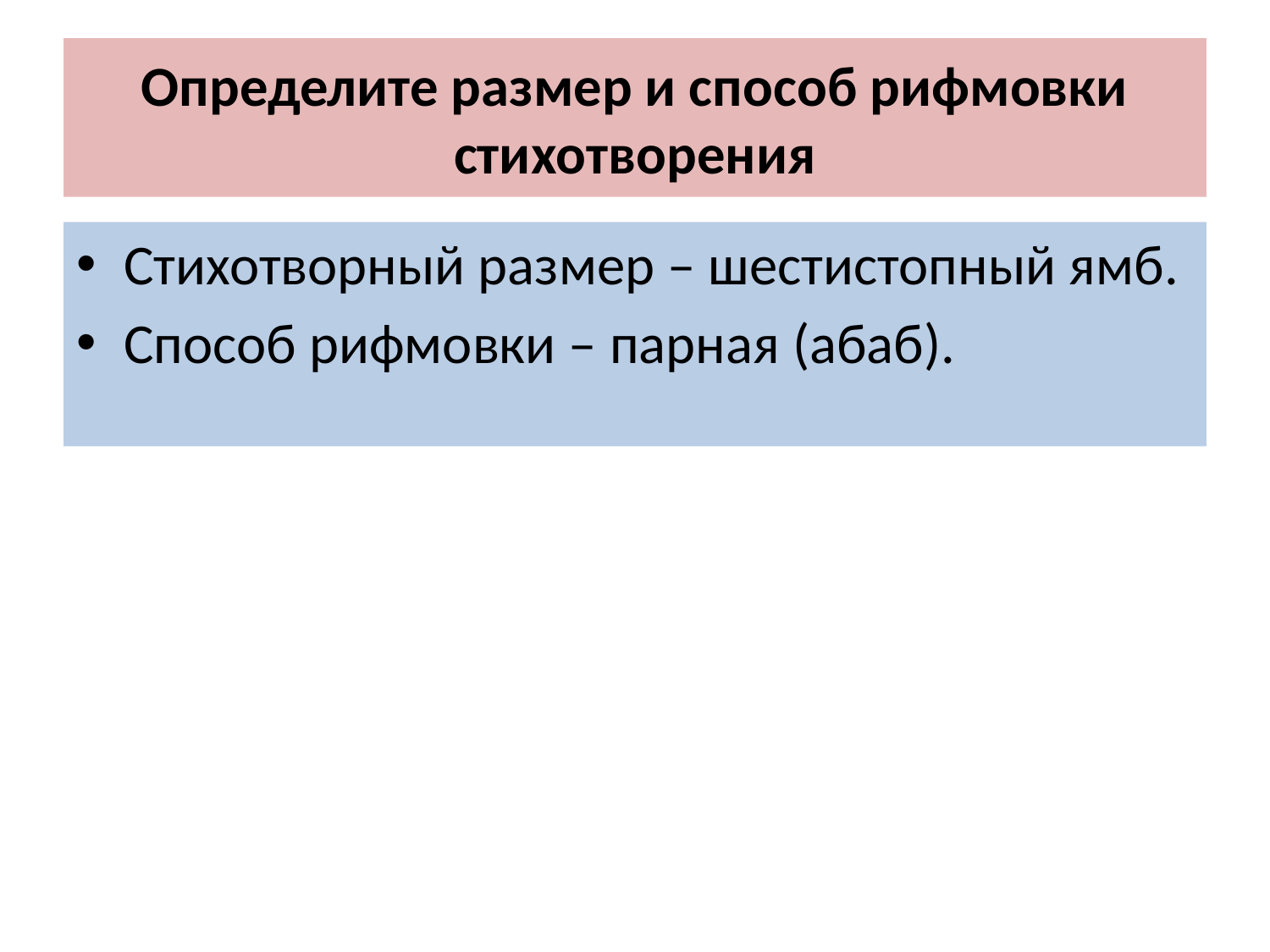

# Определите размер и способ рифмовки стихотворения
Стихотворный размер – шестистопный ямб.
Способ рифмовки – парная (абаб).